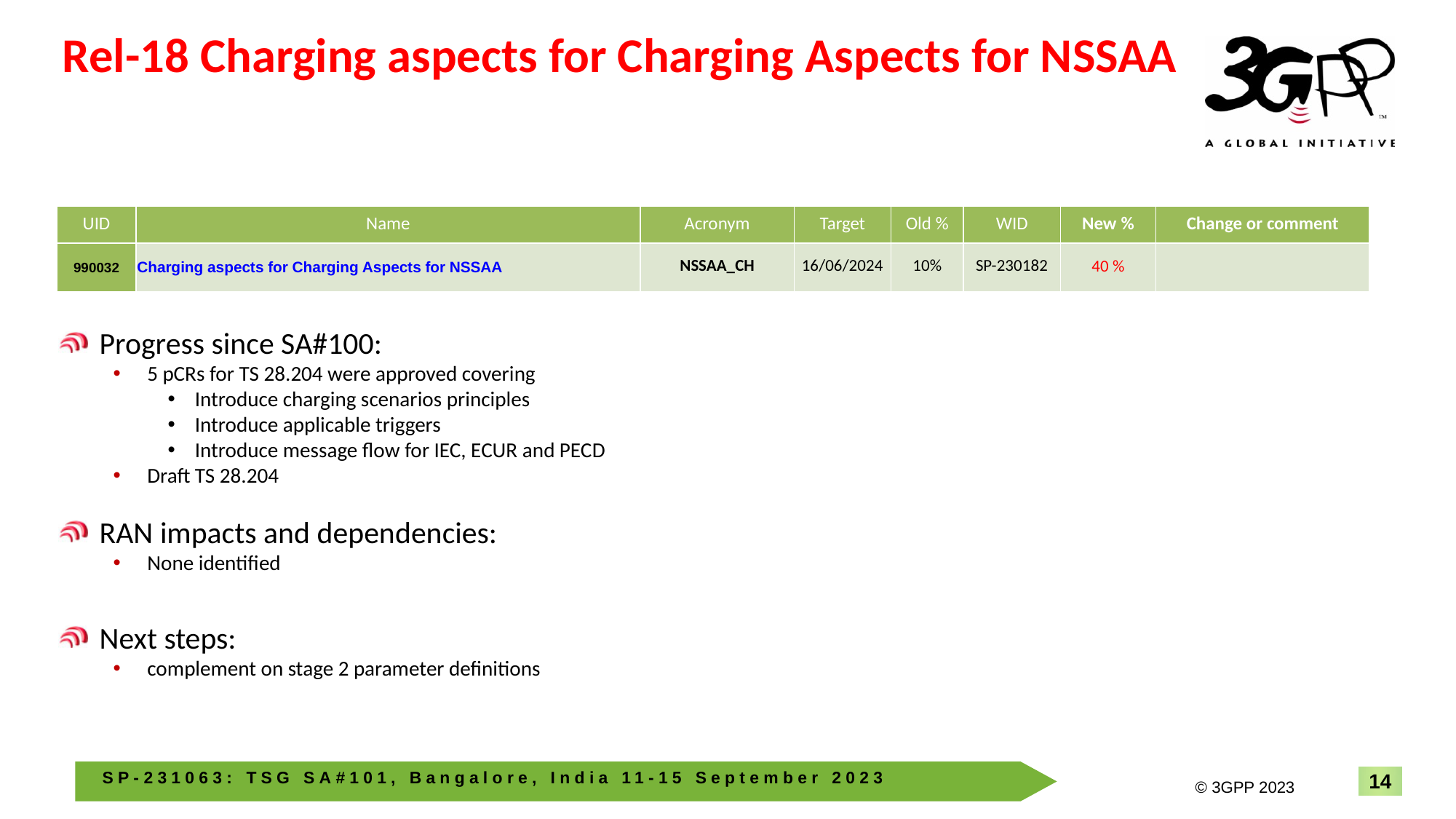

# Rel-18 Charging aspects for Charging Aspects for NSSAA
| UID | Name | Acronym | Target | Old % | WID | New % | Change or comment |
| --- | --- | --- | --- | --- | --- | --- | --- |
| 990032 | Charging aspects for Charging Aspects for NSSAA | NSSAA\_CH | 16/06/2024 | 10% | SP-230182 | 40 % |  |
Progress since SA#100:
5 pCRs for TS 28.204 were approved covering
Introduce charging scenarios principles
Introduce applicable triggers
Introduce message flow for IEC, ECUR and PECD
Draft TS 28.204

RAN impacts and dependencies:
None identified

Next steps:
complement on stage 2 parameter definitions